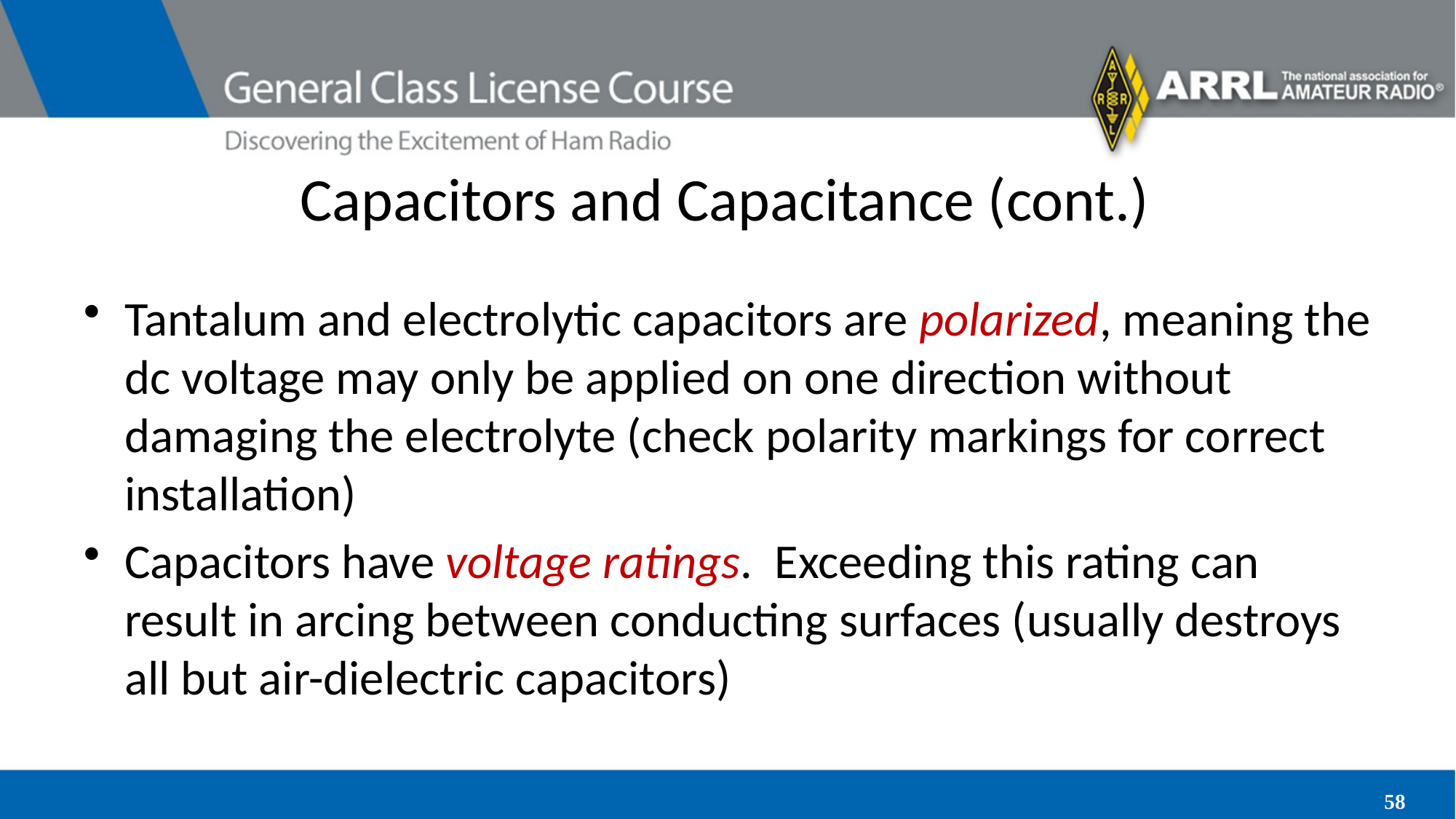

# Capacitors and Capacitance (cont.)
Tantalum and electrolytic capacitors are polarized, meaning the dc voltage may only be applied on one direction without damaging the electrolyte (check polarity markings for correct installation)
Capacitors have voltage ratings.  Exceeding this rating can result in arcing between conducting surfaces (usually destroys all but air-dielectric capacitors)